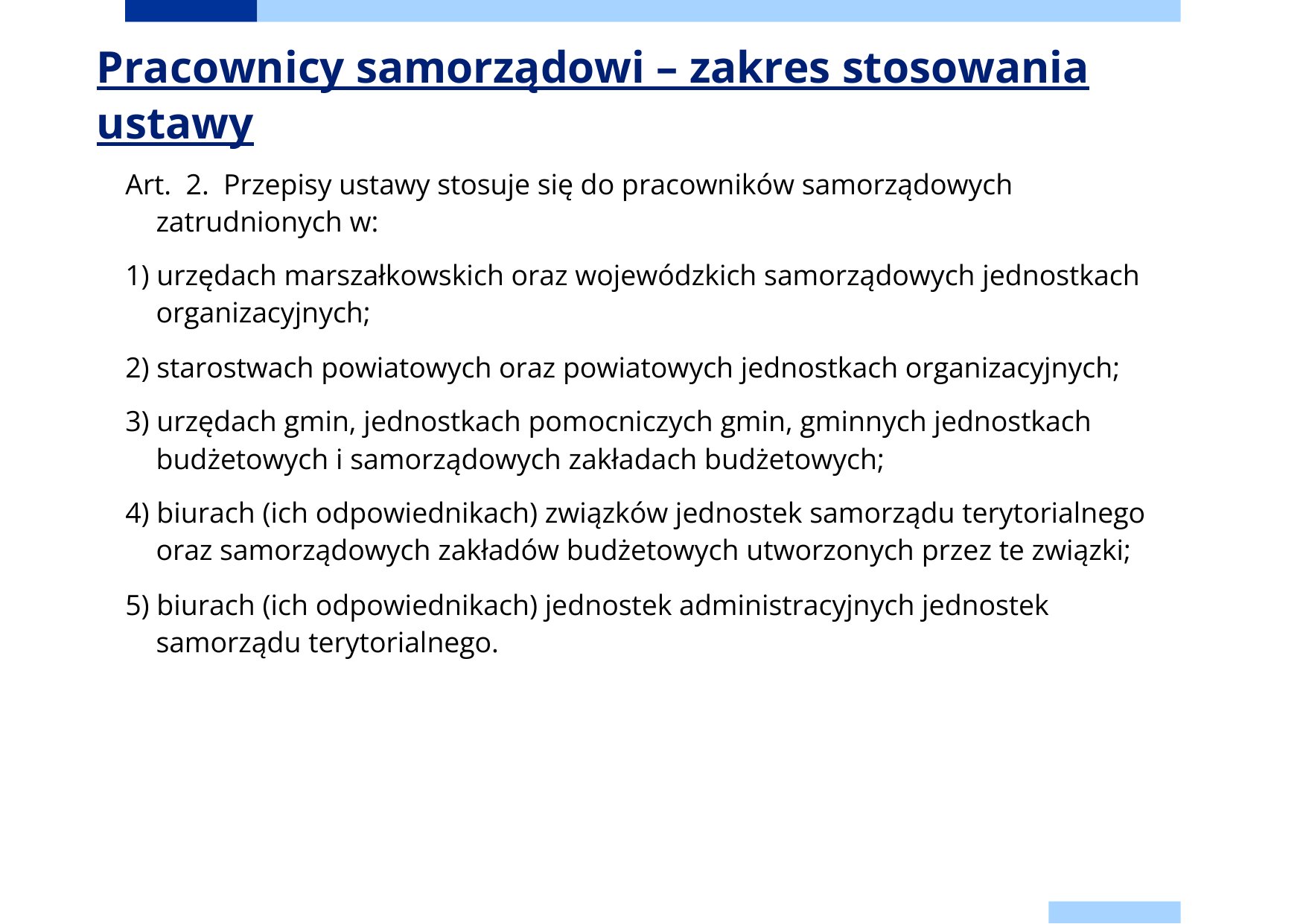

# Pracownicy samorządowi – zakres stosowania ustawy
Art.  2.  Przepisy ustawy stosuje się do pracowników samorządowych zatrudnionych w:
1) urzędach marszałkowskich oraz wojewódzkich samorządowych jednostkach organizacyjnych;
2) starostwach powiatowych oraz powiatowych jednostkach organizacyjnych;
3) urzędach gmin, jednostkach pomocniczych gmin, gminnych jednostkach budżetowych i samorządowych zakładach budżetowych;
4) biurach (ich odpowiednikach) związków jednostek samorządu terytorialnego oraz samorządowych zakładów budżetowych utworzonych przez te związki;
5) biurach (ich odpowiednikach) jednostek administracyjnych jednostek samorządu terytorialnego.